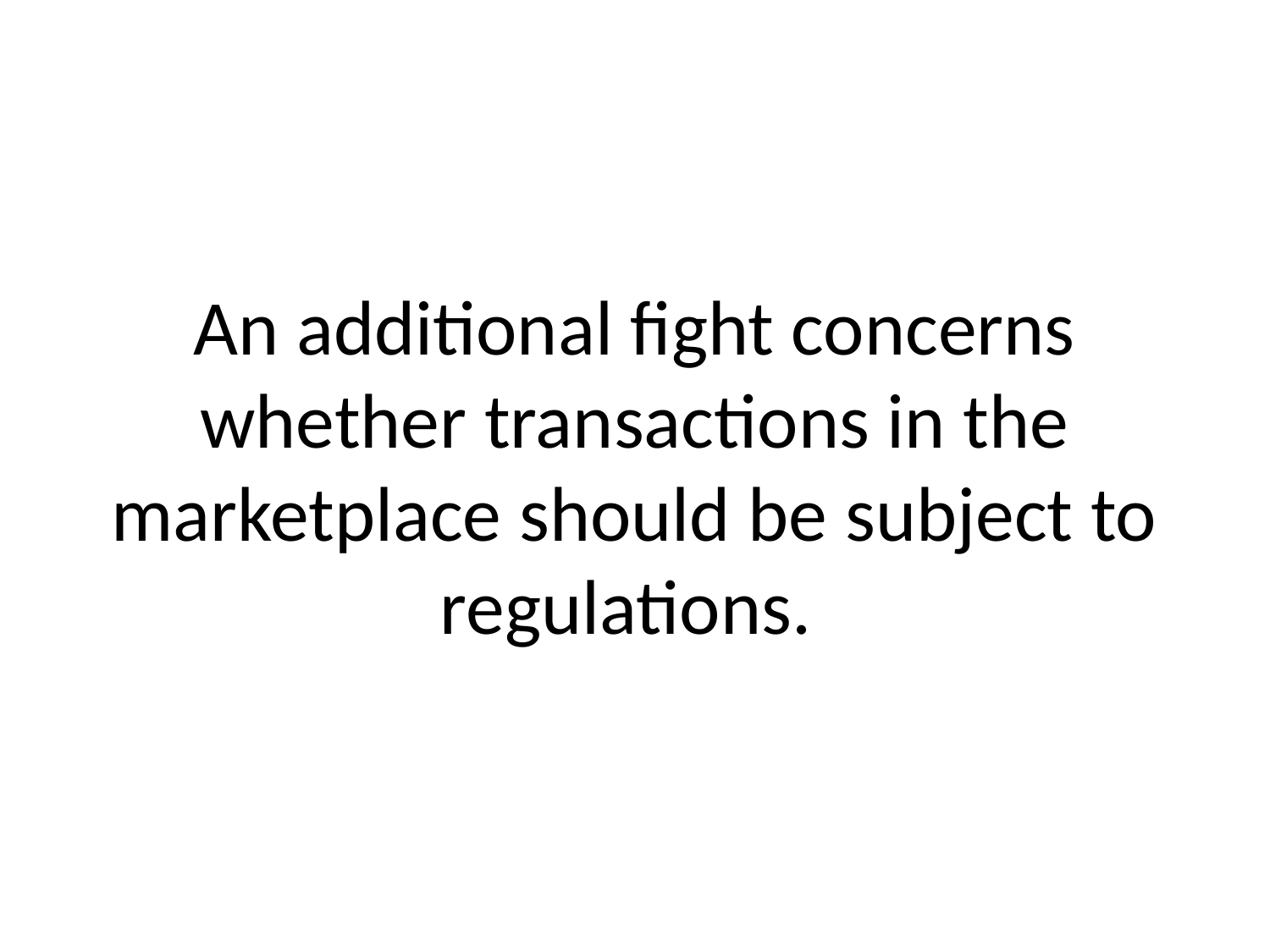

# An additional fight concerns whether transactions in the marketplace should be subject to regulations.